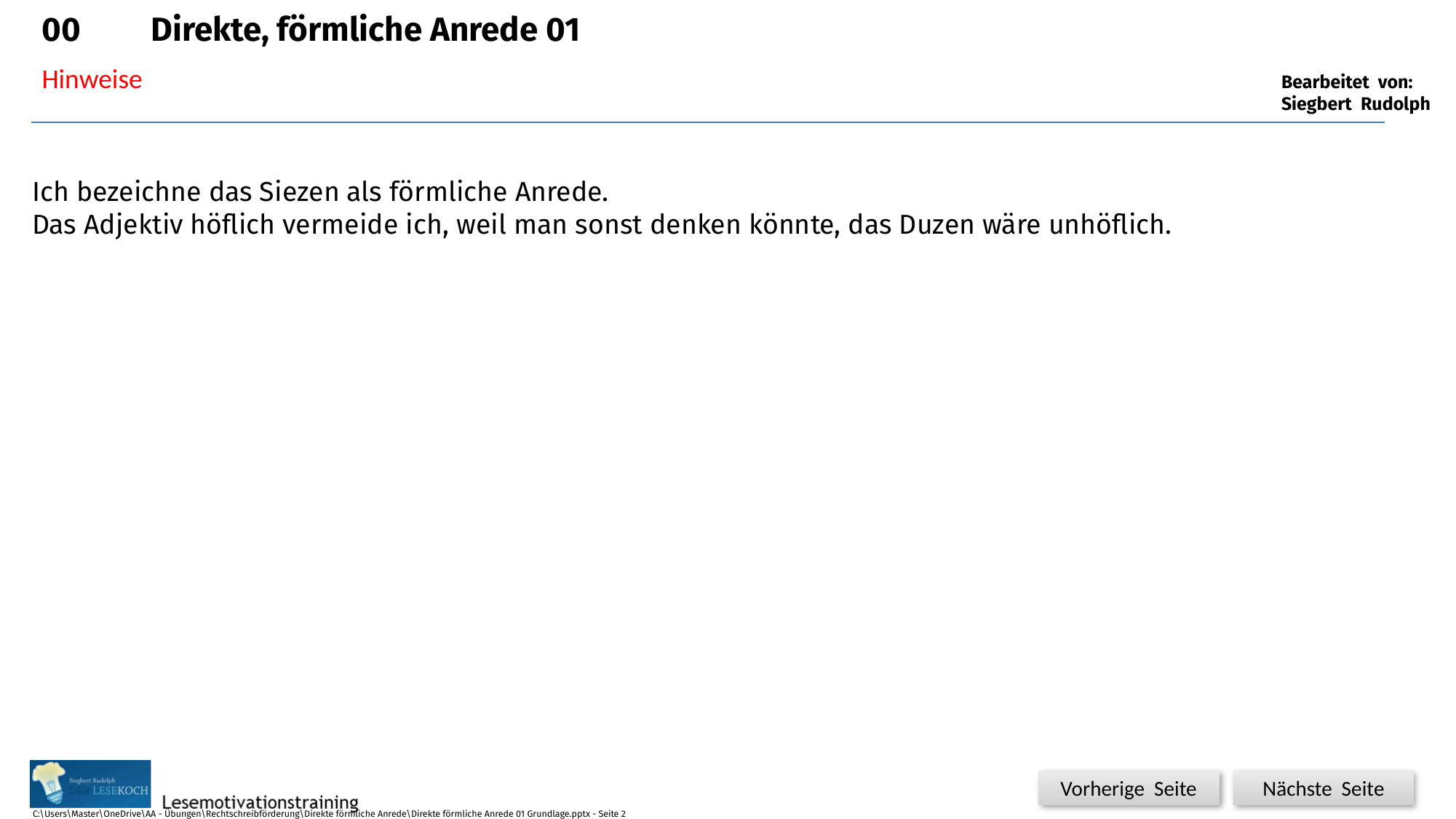

00	Direkte, förmliche Anrede 01
Hinweise
Ich bezeichne das Siezen als förmliche Anrede.
Das Adjektiv höflich vermeide ich, weil man sonst denken könnte, das Duzen wäre unhöflich.
C:\Users\Master\OneDrive\AA - Übungen\Rechtschreibförderung\Direkte förmliche Anrede\Direkte förmliche Anrede 01 Grundlage.pptx - Seite 2